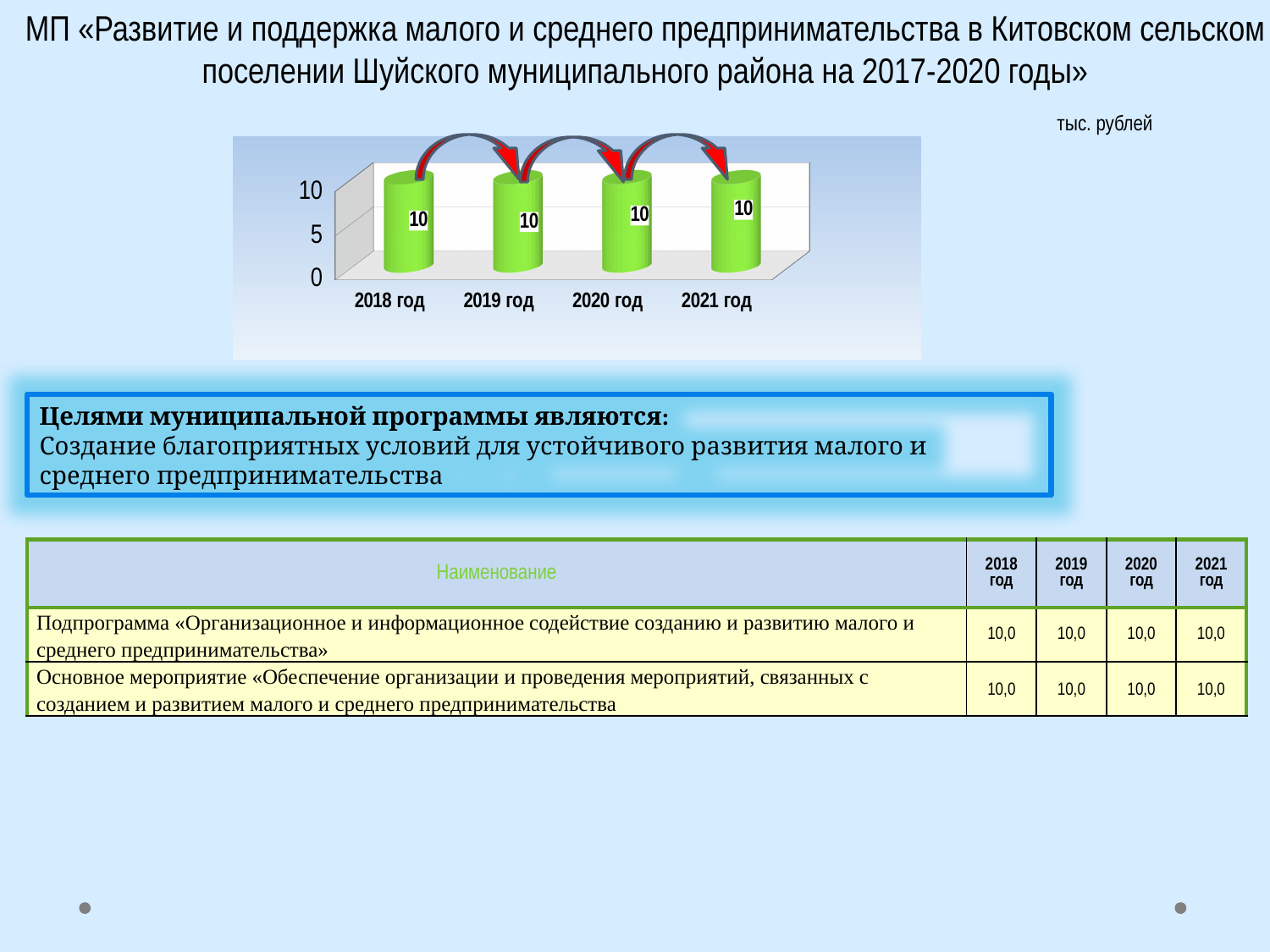

МП «Развитие и поддержка малого и среднего предпринимательства в Китовском сельском поселении Шуйского муниципального района на 2017-2020 годы»
тыс. рублей

[unsupported chart]

Целями муниципальной программы являются:
Создание благоприятных условий для устойчивого развития малого и среднего предпринимательства
| Наименование | 2018 год | 2019 год | 2020 год | 2021 год |
| --- | --- | --- | --- | --- |
| Подпрограмма «Организационное и информационное содействие созданию и развитию малого и среднего предпринимательства» | 10,0 | 10,0 | 10,0 | 10,0 |
| Основное мероприятие «Обеспечение организации и проведения мероприятий, связанных с созданием и развитием малого и среднего предпринимательства | 10,0 | 10,0 | 10,0 | 10,0 |